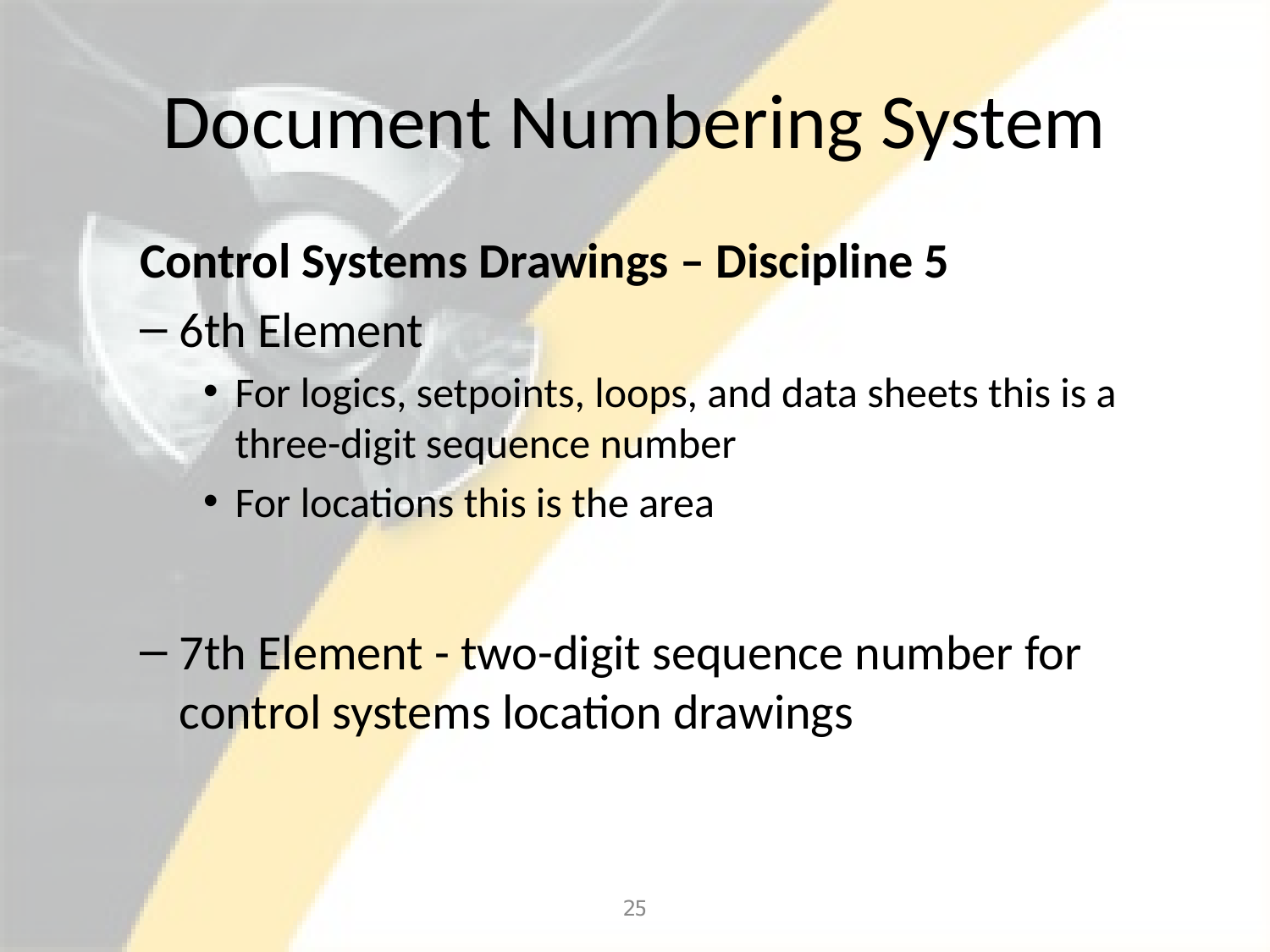

# Document Numbering System
Control Systems Drawings – Discipline 5
6th Element
For logics, setpoints, loops, and data sheets this is a three-digit sequence number
For locations this is the area

7th Element - two-digit sequence number for control systems location drawings
25